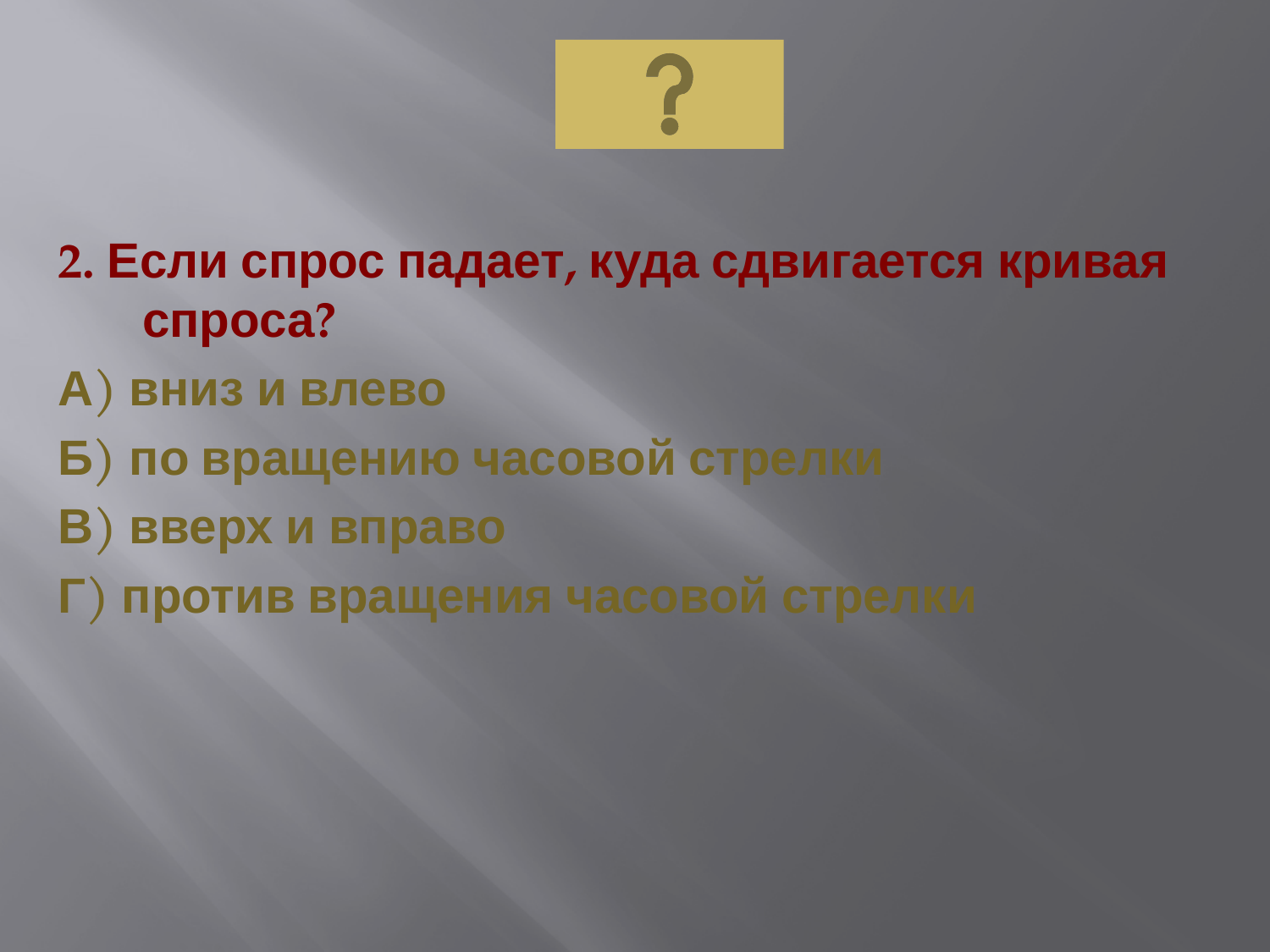

2. Если спрос падает, куда сдвигается кривая спроса?
А) вниз и влево
Б) по вращению часовой стрелки
В) вверх и вправо
Г) против вращения часовой стрелки